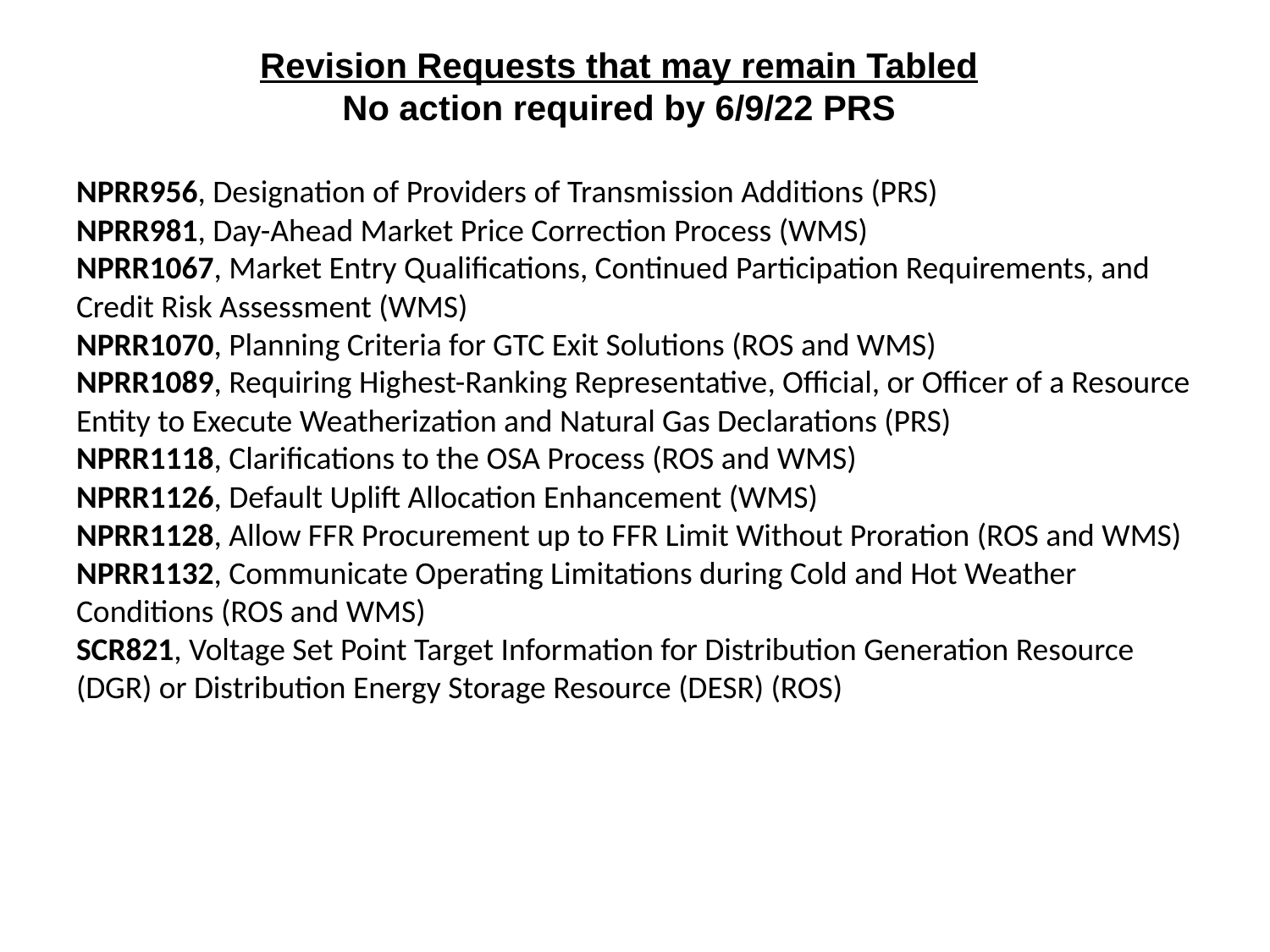

# Revision Requests that may remain Tabled No action required by 6/9/22 PRS

NPRR956, Designation of Providers of Transmission Additions (PRS)
NPRR981, Day-Ahead Market Price Correction Process (WMS)
NPRR1067, Market Entry Qualifications, Continued Participation Requirements, and Credit Risk Assessment (WMS)
NPRR1070, Planning Criteria for GTC Exit Solutions (ROS and WMS)
NPRR1089, Requiring Highest-Ranking Representative, Official, or Officer of a Resource Entity to Execute Weatherization and Natural Gas Declarations (PRS)
NPRR1118, Clarifications to the OSA Process (ROS and WMS)
NPRR1126, Default Uplift Allocation Enhancement (WMS)
NPRR1128, Allow FFR Procurement up to FFR Limit Without Proration (ROS and WMS)
NPRR1132, Communicate Operating Limitations during Cold and Hot Weather Conditions (ROS and WMS)
SCR821, Voltage Set Point Target Information for Distribution Generation Resource (DGR) or Distribution Energy Storage Resource (DESR) (ROS)